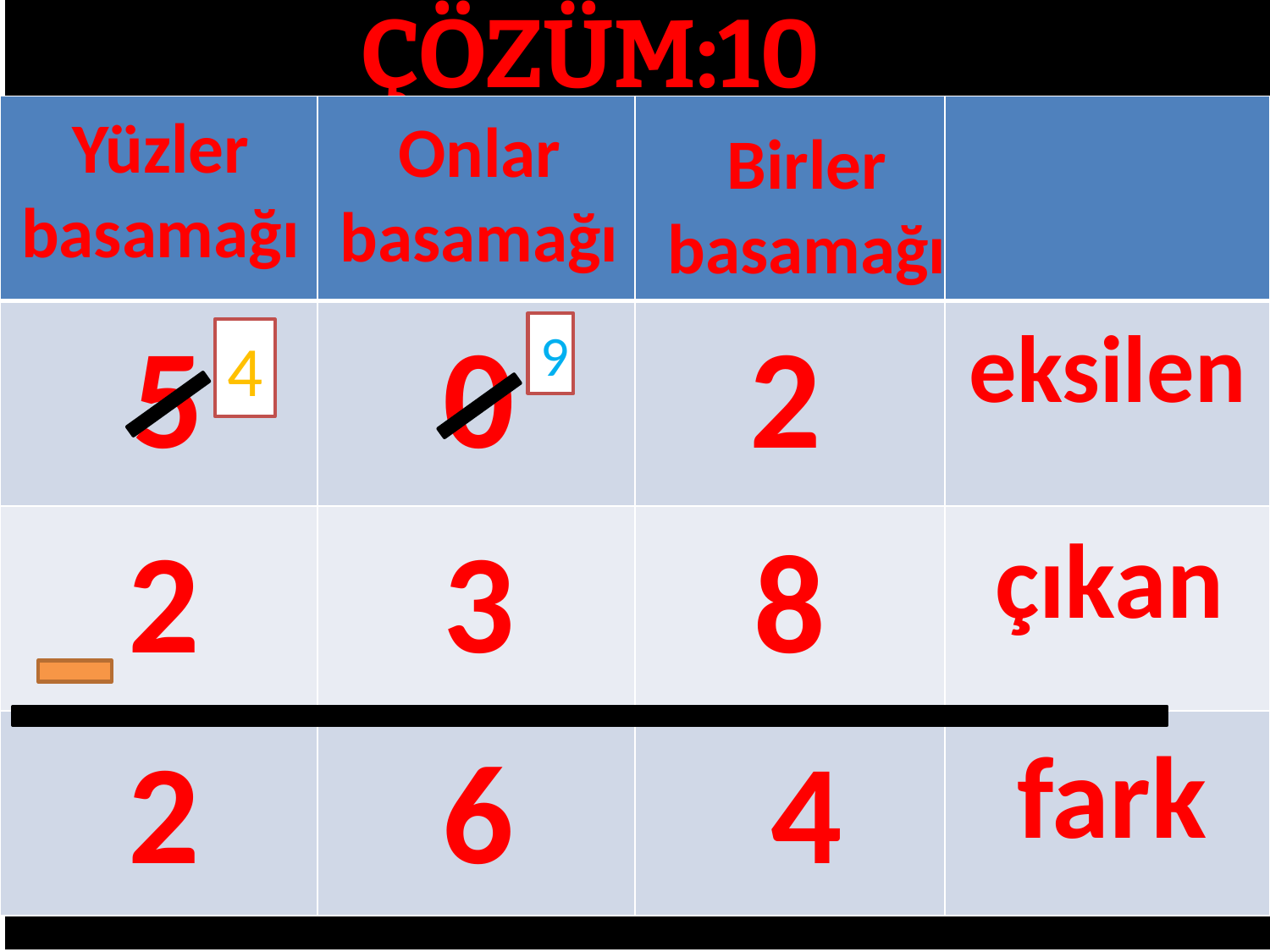

ÇÖZÜM:10
#
|  |  |  |  |
| --- | --- | --- | --- |
|  |  |  |  |
|  |  |  |  |
|  |  |  |  |
Yüzler basamağı
Onlar basamağı
Birler basamağı
5
0
2
eksilen
9
4

2
3
8
çıkan

4
2
6
fark